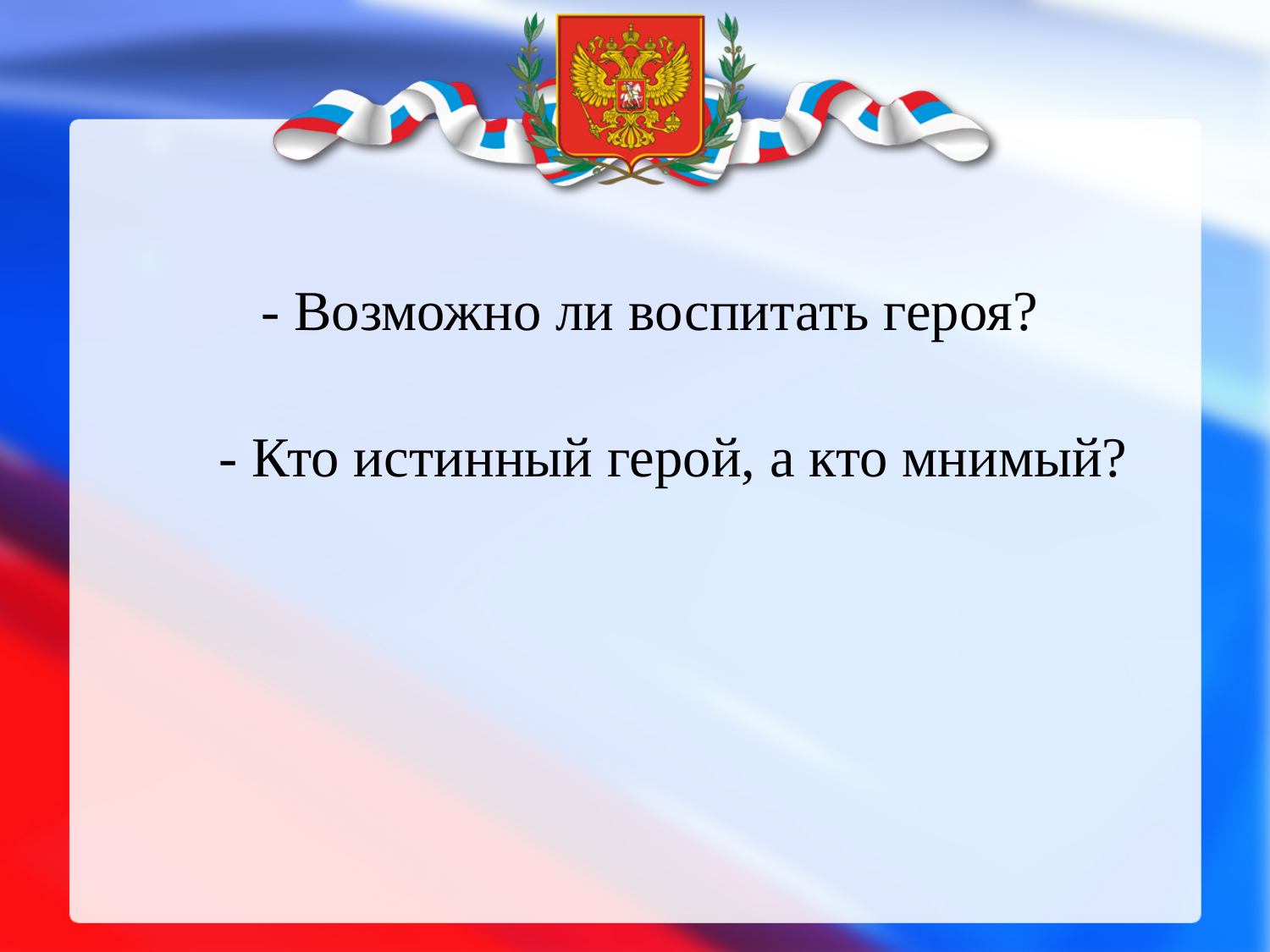

- Возможно ли воспитать героя?
- Кто истинный герой, а кто мнимый?